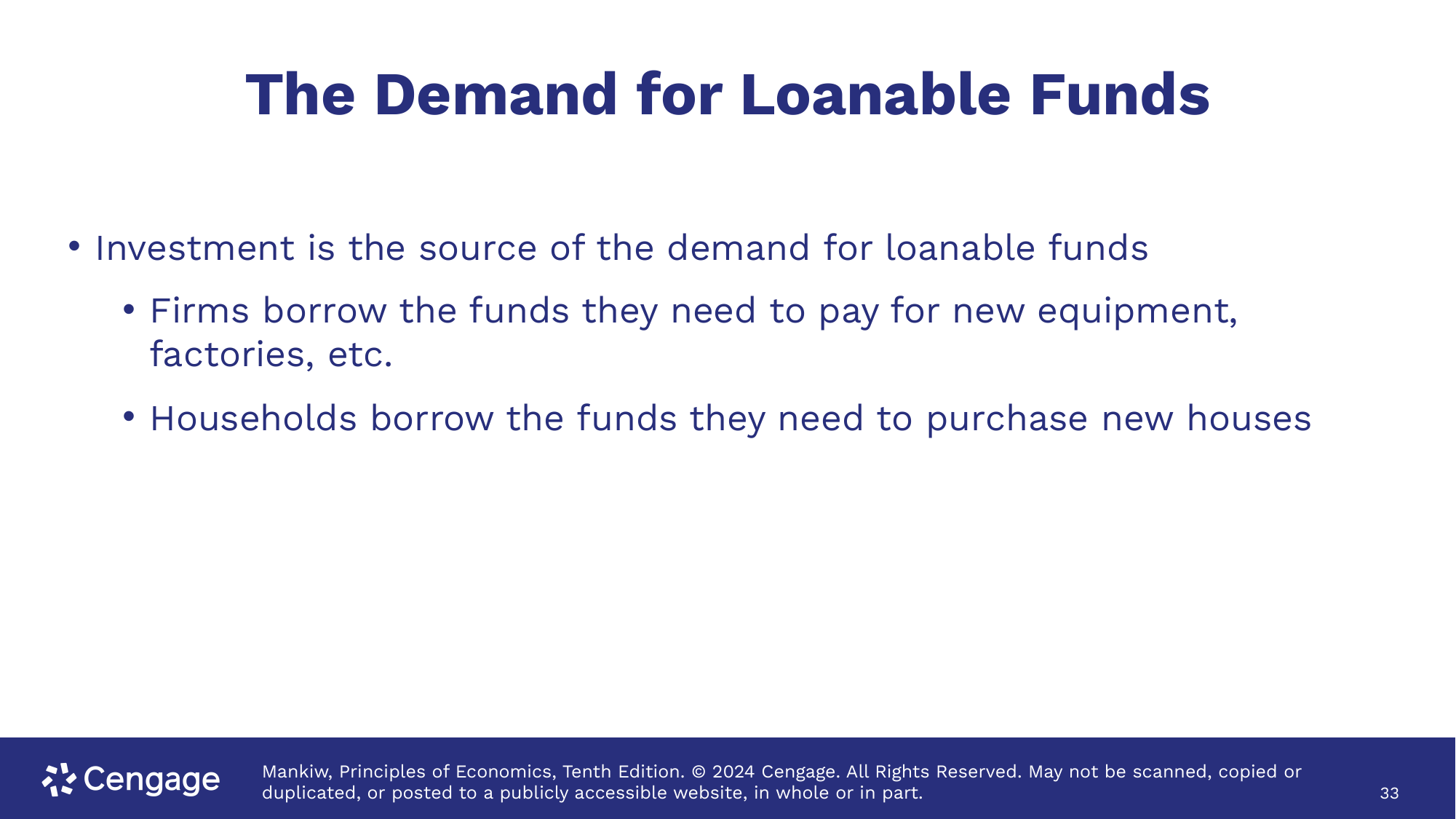

# The Demand for Loanable Funds
Investment is the source of the demand for loanable funds
Firms borrow the funds they need to pay for new equipment, factories, etc.
Households borrow the funds they need to purchase new houses